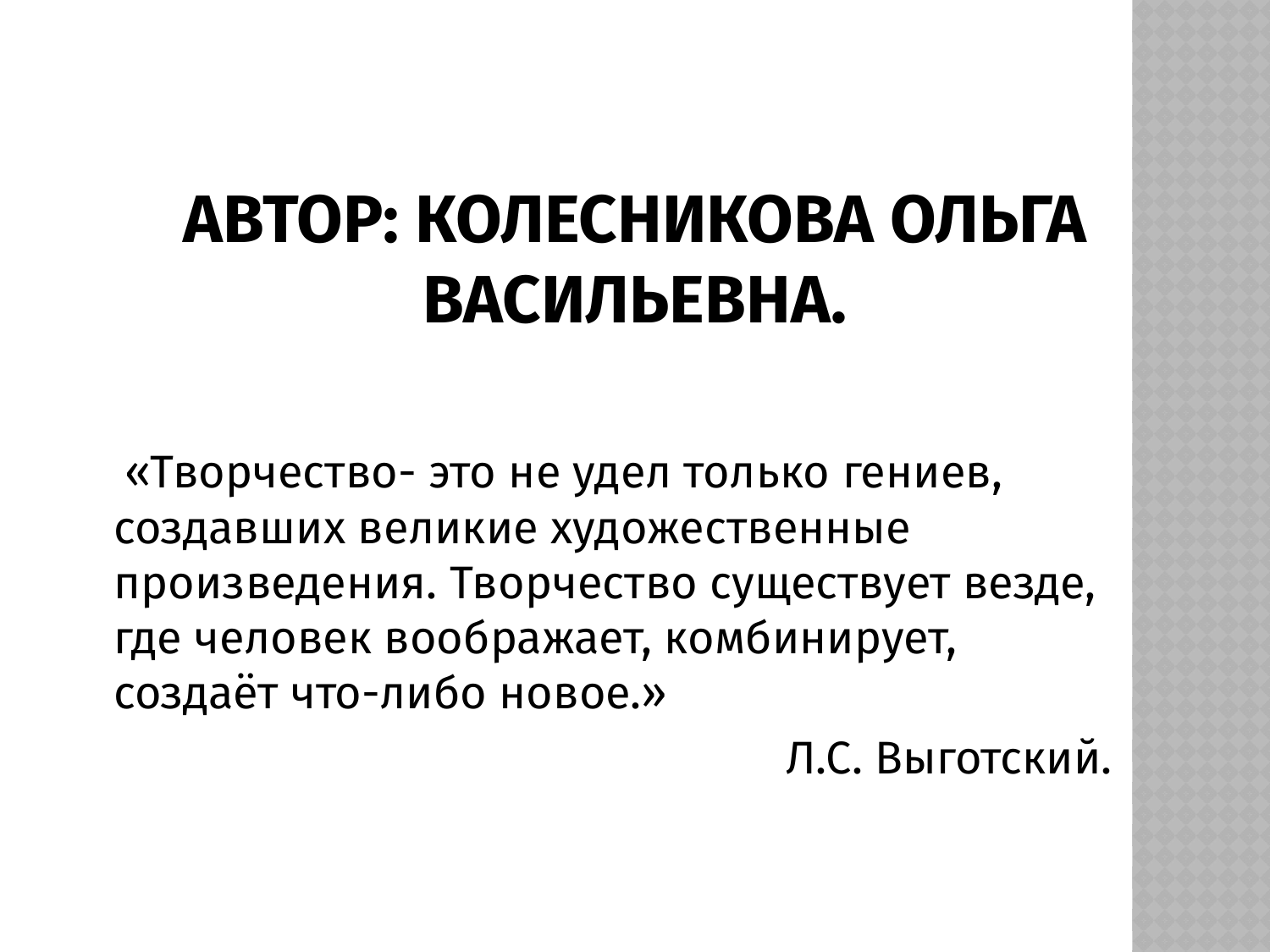

# Автор: Колесникова Ольга Васильевна.
    «Творчество- это не удел только гениев, создавших великие художественные произведения. Творчество существует везде, где человек воображает, комбинирует, создаёт что-либо новое.»
Л.С. Выготский.